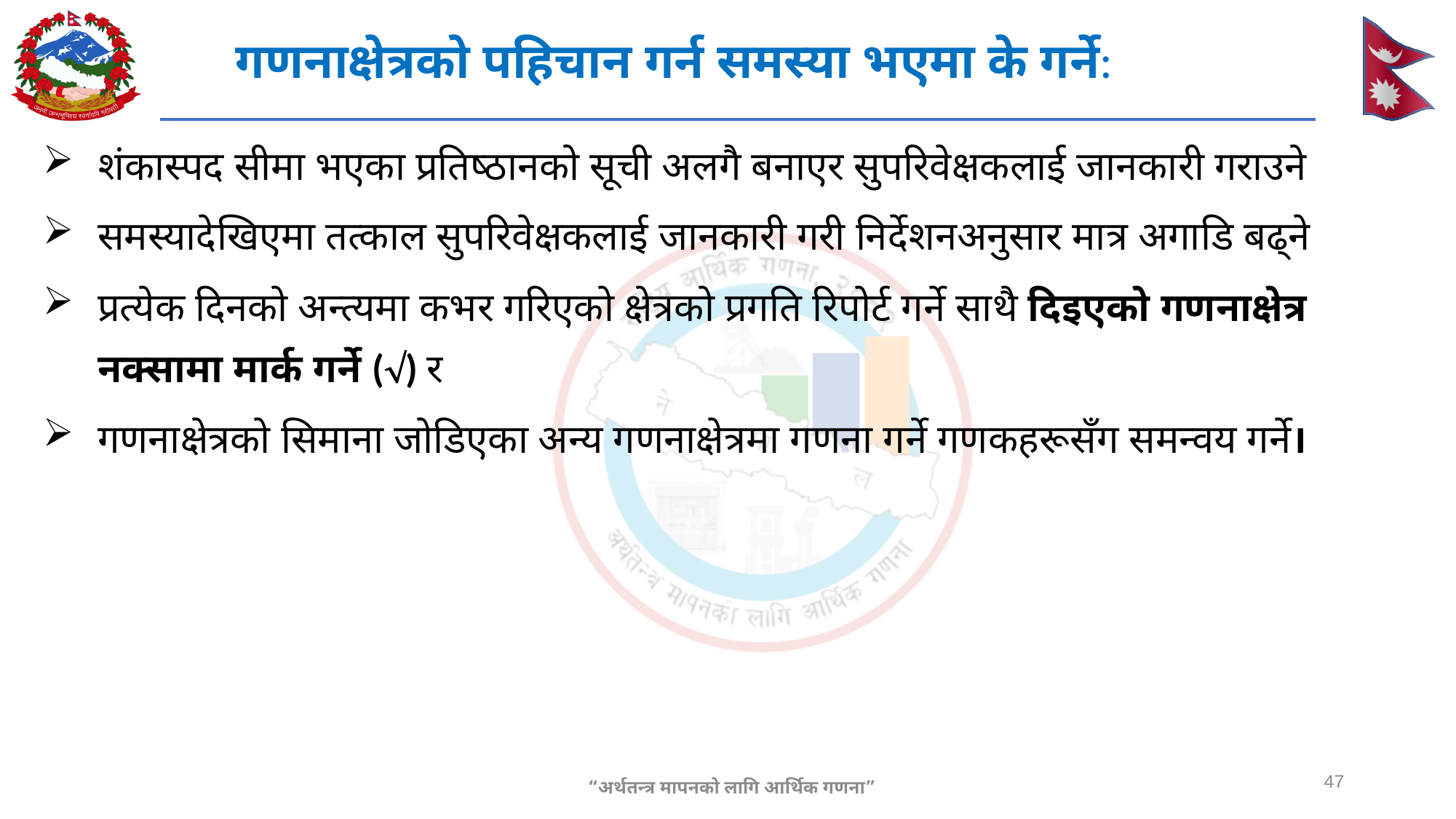

#
गणनाक्षेत्रको पहिचान गर्न समस्या भएमा के गर्ने:
शंकास्पद सीमा भएका प्रतिष्ठानको सूची अलगै बनाएर सुपरिवेक्षकलाई जानकारी गराउने
समस्यादेखिएमा तत्काल सुपरिवेक्षकलाई जानकारी गरी निर्देशनअनुसार मात्र अगाडि बढ्ने
प्रत्येक दिनको अन्त्यमा कभर गरिएको क्षेत्रको प्रगति रिपोर्ट गर्ने साथै दिइएको गणनाक्षेत्र नक्सामा मार्क गर्ने (√) र
गणनाक्षेत्रको सिमाना जोडिएका अन्य गणनाक्षेत्रमा गणना गर्ने गणकहरूसँग समन्वय गर्ने।

47
“अर्थतन्त्र मापनको लागि आर्थिक गणना”